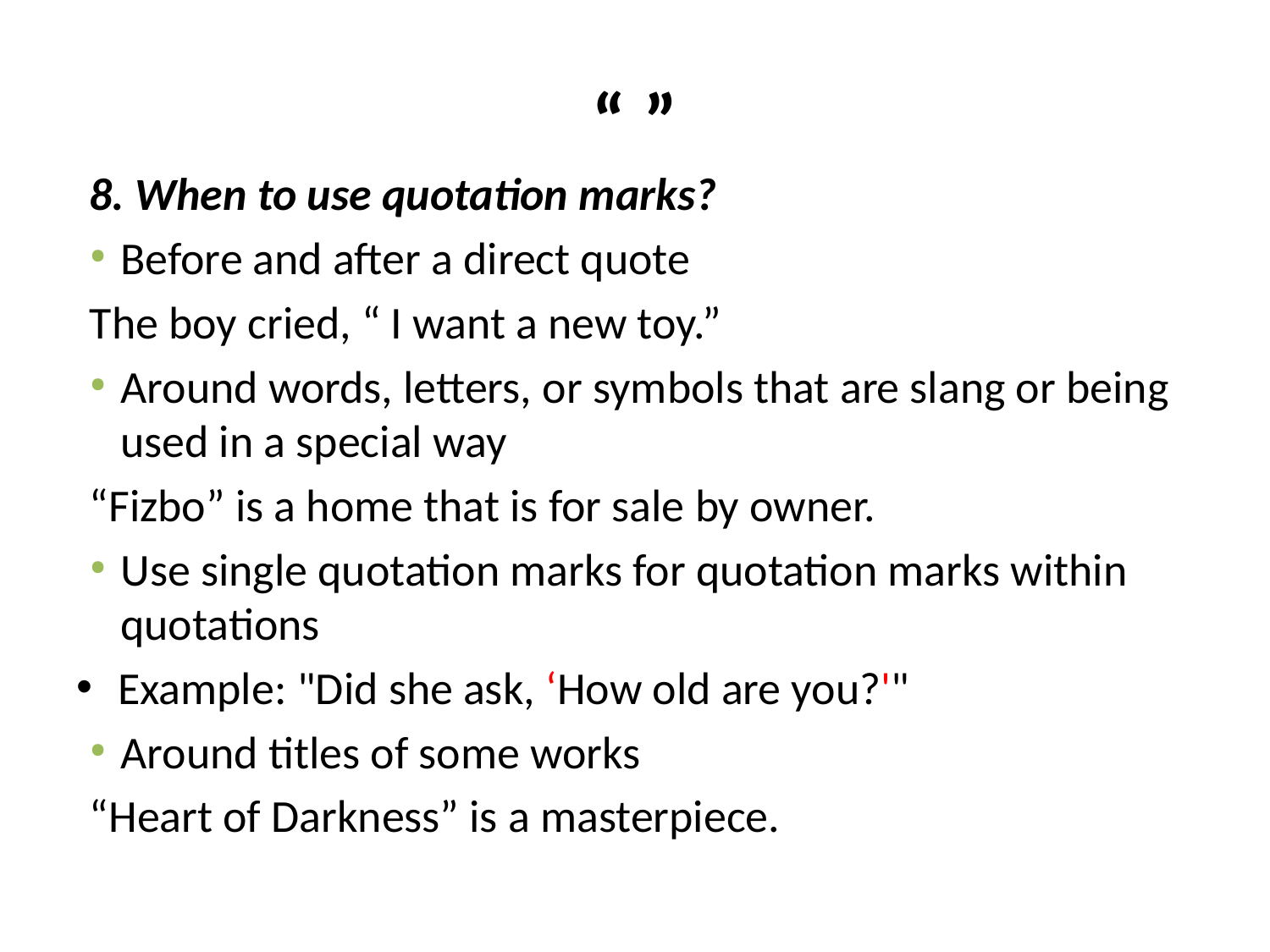

# “ ”
8. When to use quotation marks?
Before and after a direct quote
The boy cried, “ I want a new toy.”
Around words, letters, or symbols that are slang or being used in a special way
“Fizbo” is a home that is for sale by owner.
Use single quotation marks for quotation marks within quotations
Example: "Did she ask, ‘How old are you?'"
Around titles of some works
“Heart of Darkness” is a masterpiece.